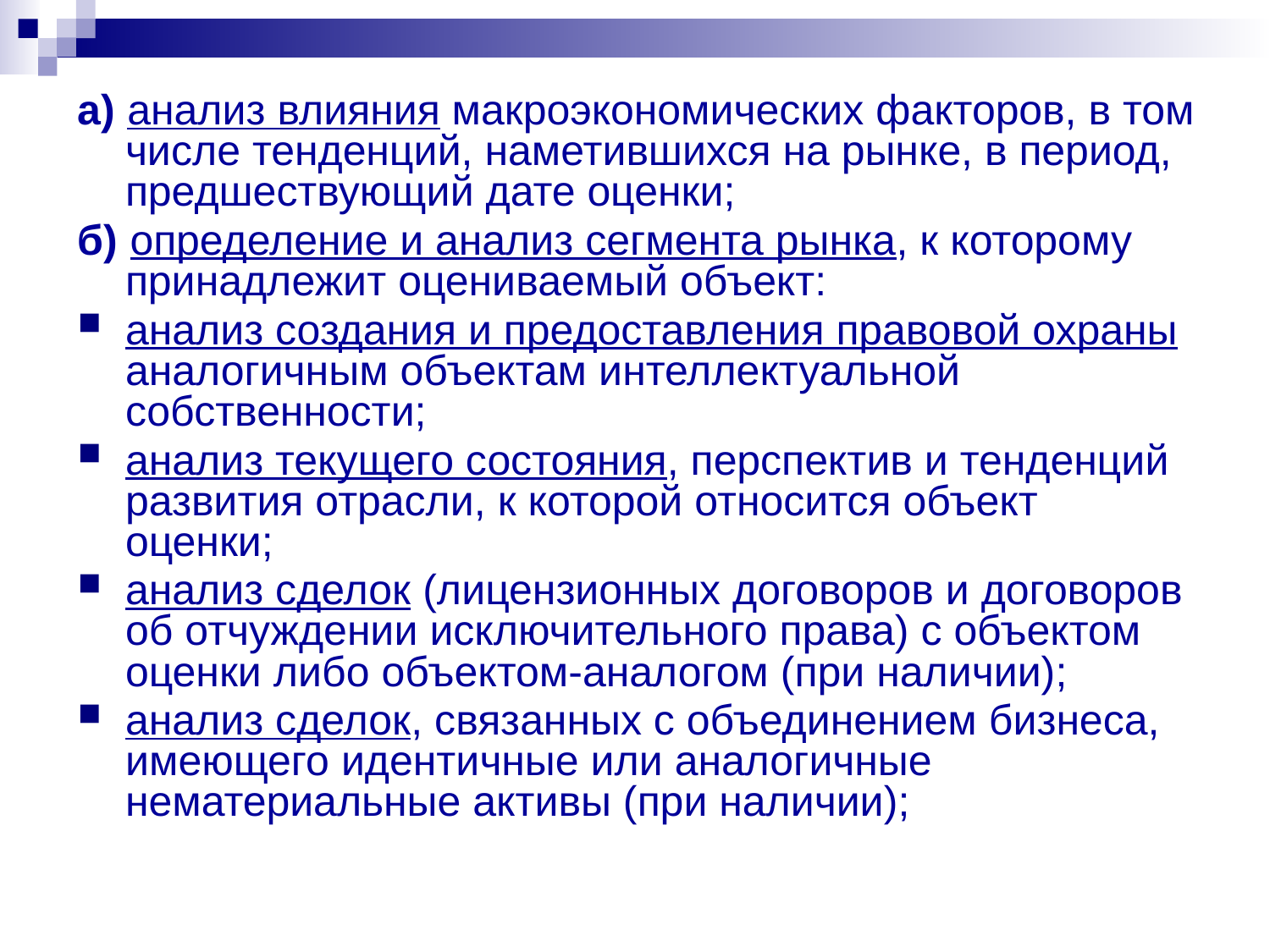

а) анализ влияния макроэкономических факторов, в том числе тенденций, наметившихся на рынке, в период, предшествующий дате оценки;
б) определение и анализ сегмента рынка, к которому принадлежит оцениваемый объект:
анализ создания и предоставления правовой охраны аналогичным объектам интеллектуальной собственности;
анализ текущего состояния, перспектив и тенденций развития отрасли, к которой относится объект оценки;
анализ сделок (лицензионных договоров и договоров об отчуждении исключительного права) с объектом оценки либо объектом-аналогом (при наличии);
анализ сделок, связанных с объединением бизнеса, имеющего идентичные или аналогичные нематериальные активы (при наличии);